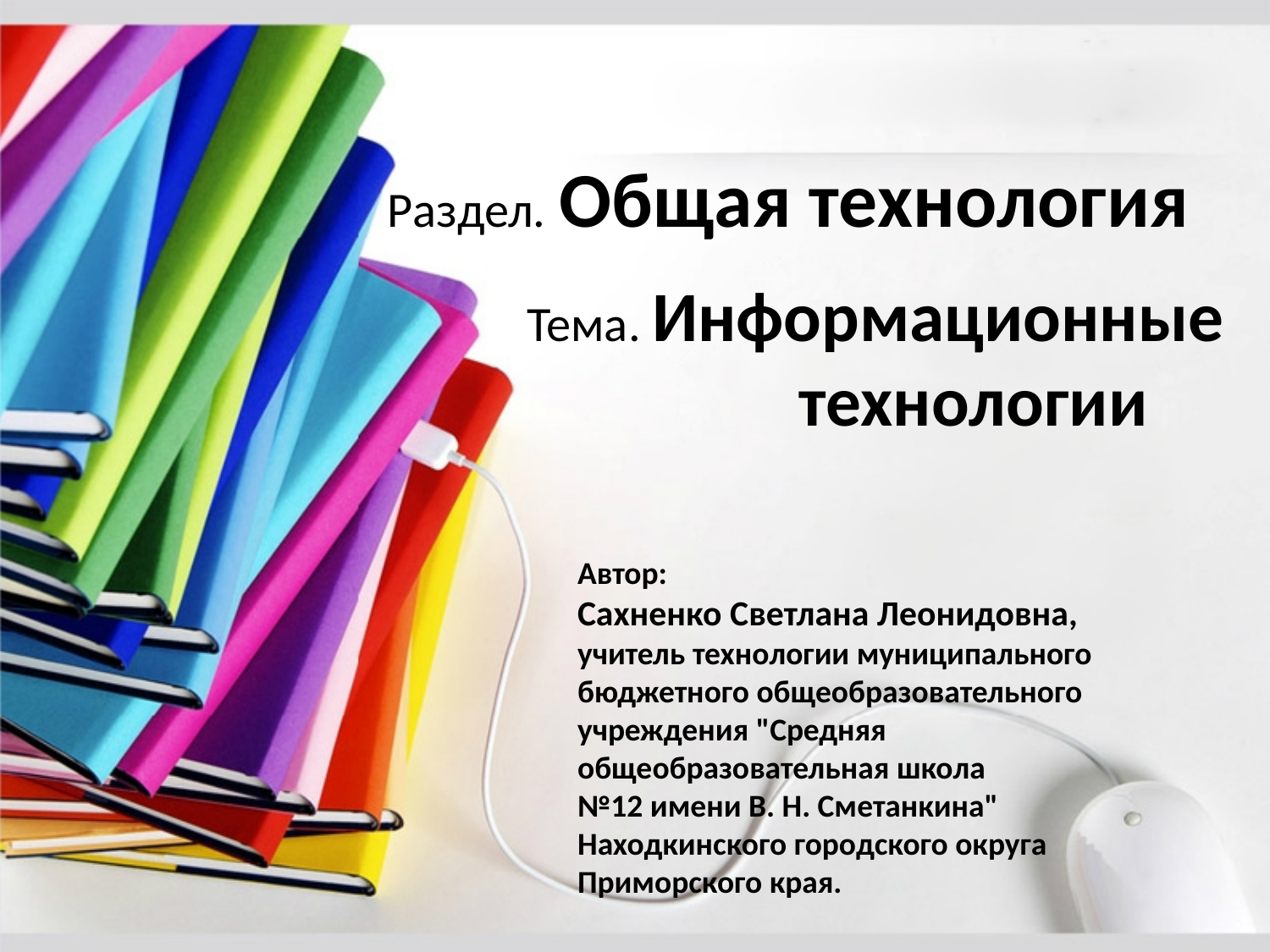

# Раздел. Общая технология

 Тема. Информационные
             технологии
Автор:
Сахненко Светлана Леонидовна,
учитель технологии муниципального бюджетного общеобразовательного учреждения "Средняя общеобразовательная школа
№12 имени В. Н. Сметанкина" Находкинского городского округа Приморского края.